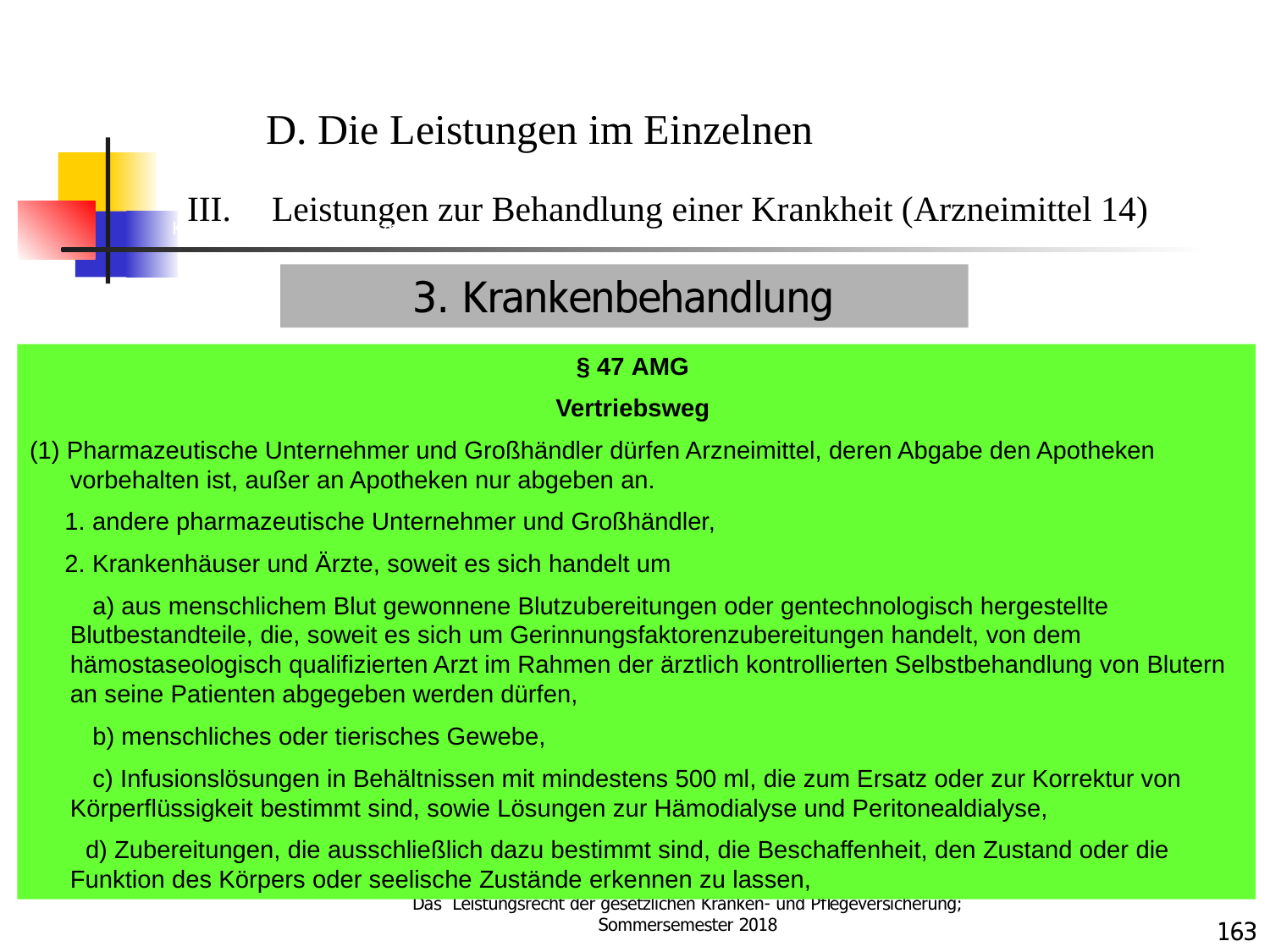

Krankenbehandlung 14 (Arzneimittel)
D. Die Leistungen im Einzelnen

Leistungen zur Behandlung einer Krankheit (Arzneimittel 14)
3. Krankenbehandlung
§ 47 AMG
Vertriebsweg
(1) Pharmazeutische Unternehmer und Großhändler dürfen Arzneimittel, deren Abgabe den Apotheken vorbehalten ist, außer an Apotheken nur abgeben an.
     1. andere pharmazeutische Unternehmer und Großhändler,
     2. Krankenhäuser und Ärzte, soweit es sich handelt um
         a) aus menschlichem Blut gewonnene Blutzubereitungen oder gentechnologisch hergestellte Blutbestandteile, die, soweit es sich um Gerinnungsfaktorenzubereitungen handelt, von dem hämostaseologisch qualifizierten Arzt im Rahmen der ärztlich kontrollierten Selbstbehandlung von Blutern an seine Patienten abgegeben werden dürfen,
         b) menschliches oder tierisches Gewebe,
         c) Infusionslösungen in Behältnissen mit mindestens 500 ml, die zum Ersatz oder zur Korrektur von 	Körperflüssigkeit bestimmt sind, sowie Lösungen zur Hämodialyse und Peritonealdialyse,
        d) Zubereitungen, die ausschließlich dazu bestimmt sind, die Beschaffenheit, den Zustand oder die 	Funktion des Körpers oder seelische Zustände erkennen zu lassen,
Krankheit
Das  Leistungsrecht der gesetzlichen Kranken- und Pflegeversicherung; Sommersemester 2018
163